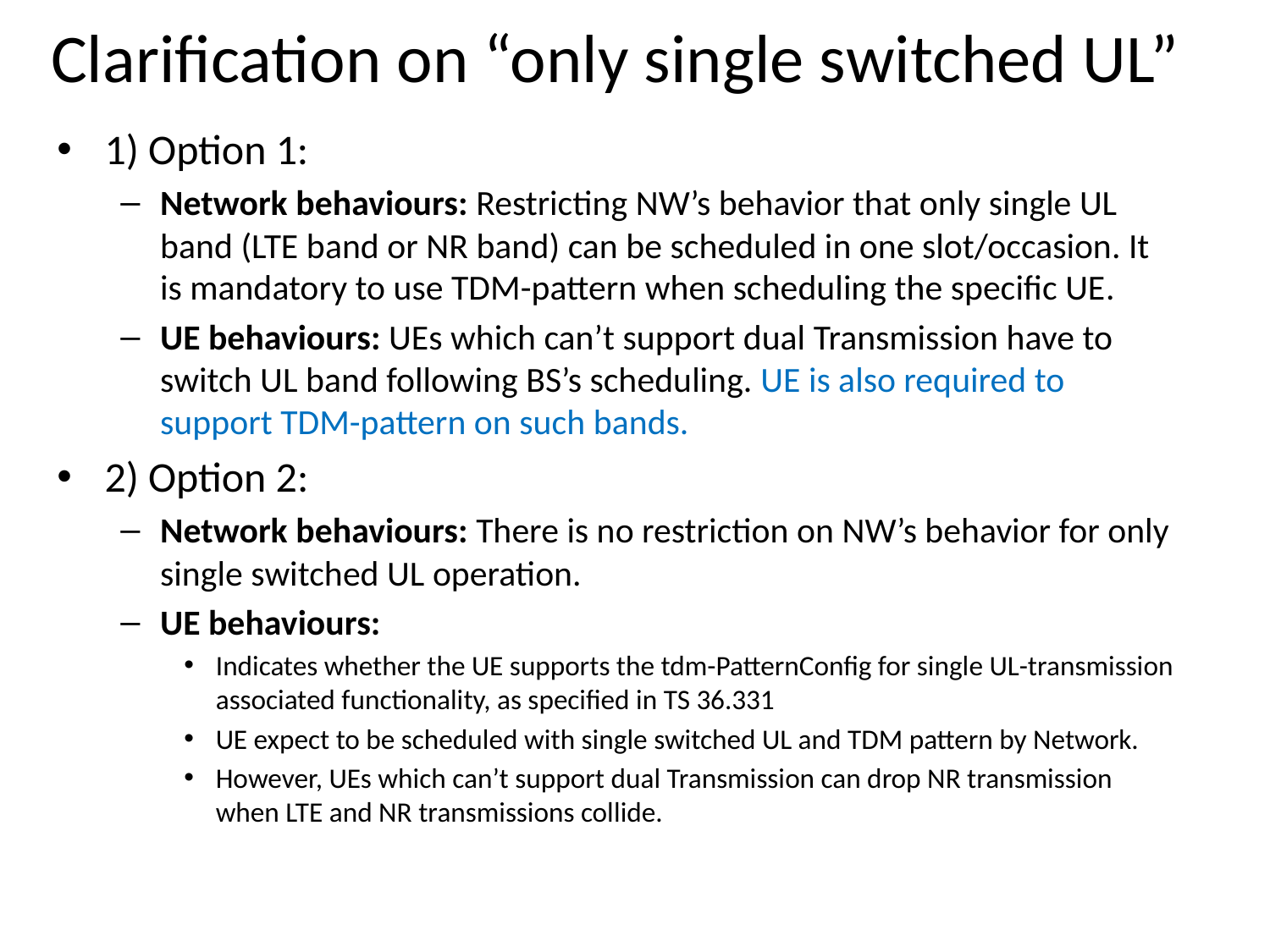

# Clarification on “only single switched UL”
1) Option 1:
Network behaviours: Restricting NW’s behavior that only single UL band (LTE band or NR band) can be scheduled in one slot/occasion. It is mandatory to use TDM-pattern when scheduling the specific UE.
UE behaviours: UEs which can’t support dual Transmission have to switch UL band following BS’s scheduling. UE is also required to support TDM-pattern on such bands.
2) Option 2:
Network behaviours: There is no restriction on NW’s behavior for only single switched UL operation.
UE behaviours:
Indicates whether the UE supports the tdm-PatternConfig for single UL-transmission associated functionality, as specified in TS 36.331
UE expect to be scheduled with single switched UL and TDM pattern by Network.
However, UEs which can’t support dual Transmission can drop NR transmission when LTE and NR transmissions collide.